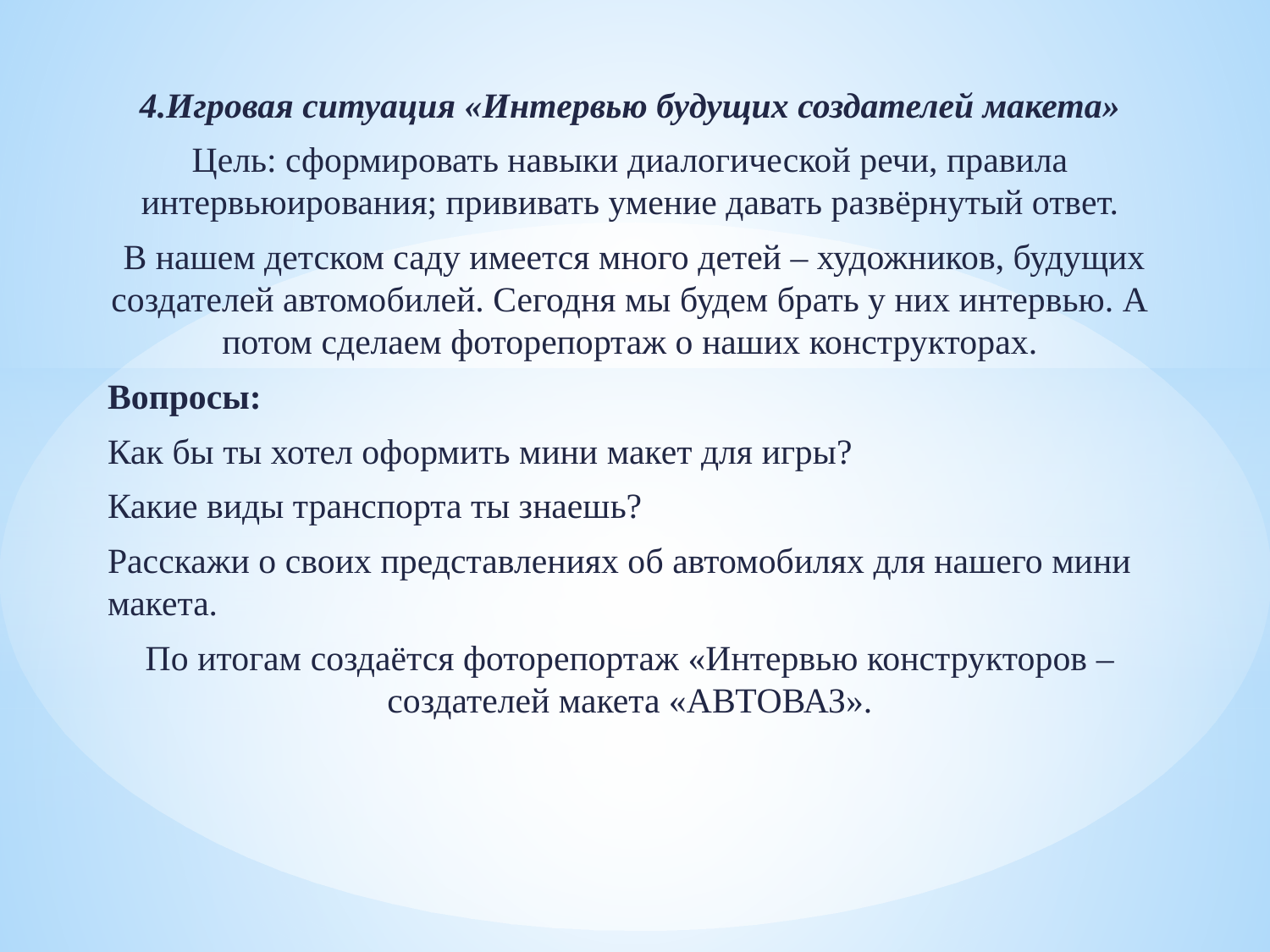

4.Игровая ситуация «Интервью будущих создателей макета»
Цель: сформировать навыки диалогической речи, правила интервьюирования; прививать умение давать развёрнутый ответ.
 В нашем детском саду имеется много детей – художников, будущих создателей автомобилей. Сегодня мы будем брать у них интервью. А потом сделаем фоторепортаж о наших конструкторах.
Вопросы:
Как бы ты хотел оформить мини макет для игры?
Какие виды транспорта ты знаешь?
Расскажи о своих представлениях об автомобилях для нашего мини макета.
По итогам создаётся фоторепортаж «Интервью конструкторов – создателей макета «АВТОВАЗ».